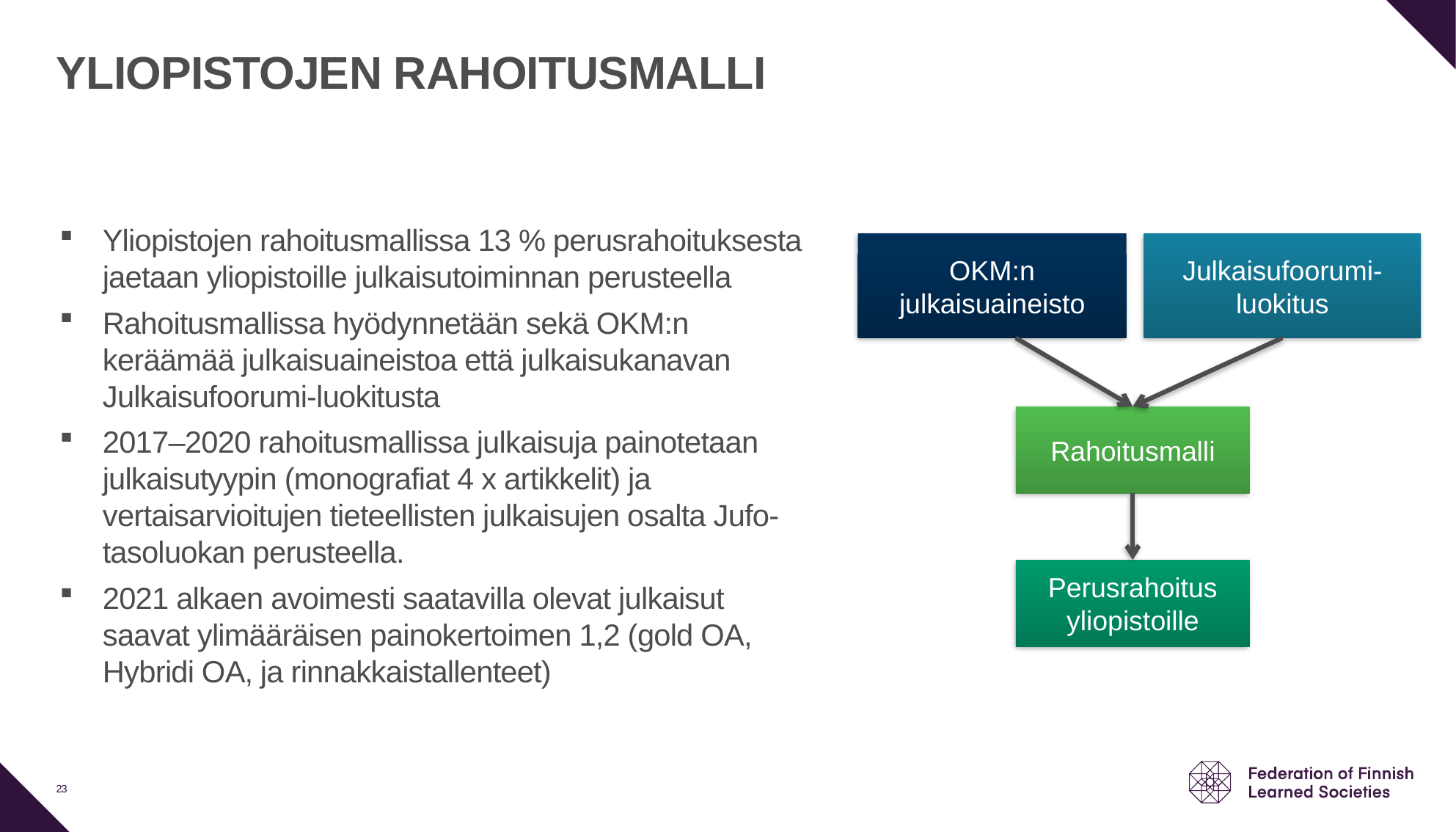

# YLIOPISTOJEN RAHOITUSMALLI
Yliopistojen rahoitusmallissa 13 % perusrahoituksesta jaetaan yliopistoille julkaisutoiminnan perusteella
Rahoitusmallissa hyödynnetään sekä OKM:n keräämää julkaisuaineistoa että julkaisukanavan Julkaisufoorumi-luokitusta
2017–2020 rahoitusmallissa julkaisuja painotetaan julkaisutyypin (monografiat 4 x artikkelit) ja vertaisarvioitujen tieteellisten julkaisujen osalta Jufo-tasoluokan perusteella.
2021 alkaen avoimesti saatavilla olevat julkaisut saavat ylimääräisen painokertoimen 1,2 (gold OA, Hybridi OA, ja rinnakkaistallenteet)
OKM:n julkaisuaineisto
Julkaisufoorumi- luokitus
Rahoitusmalli
Perusrahoitus yliopistoille
23